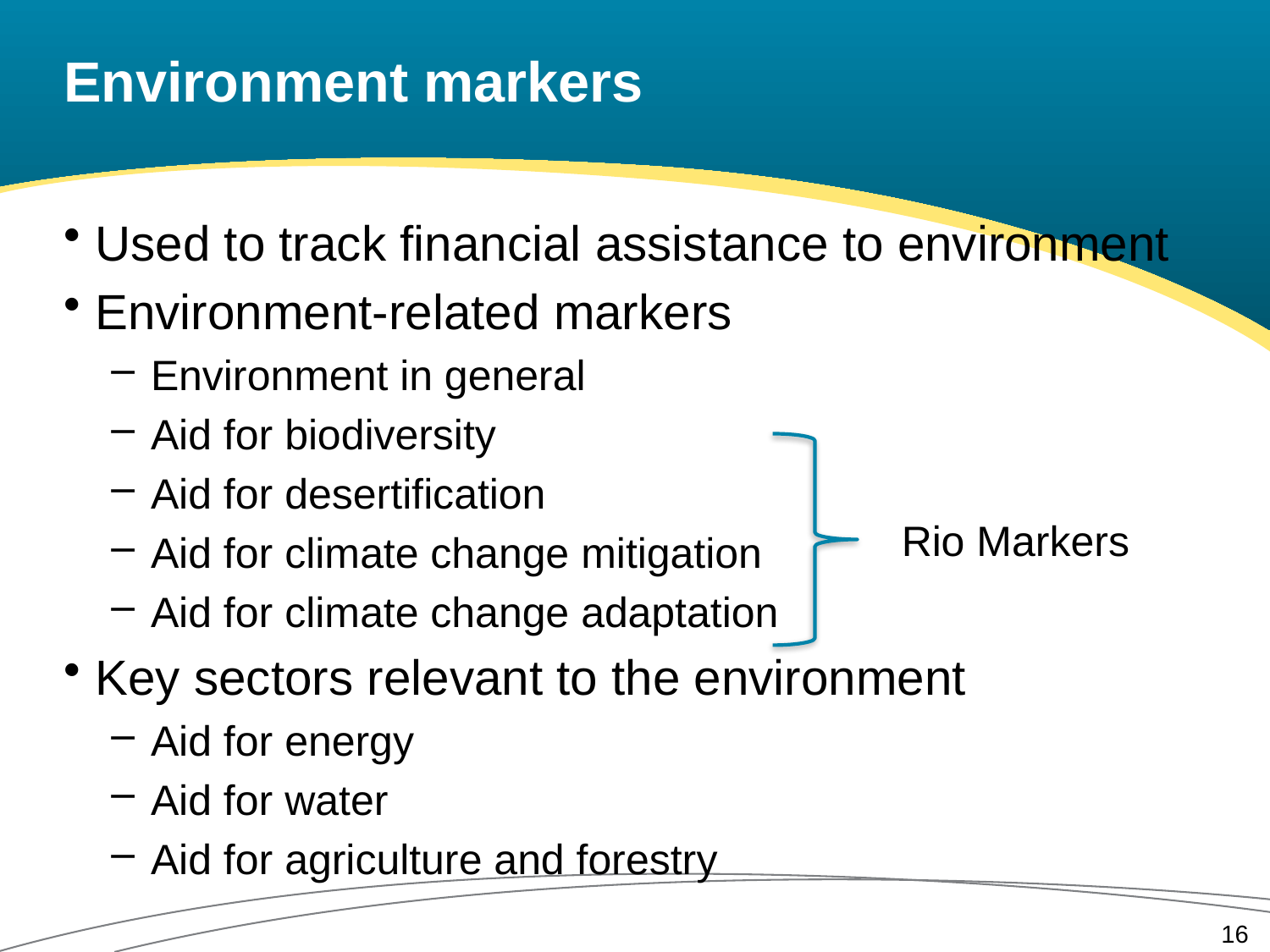

# Environment markers
Used to track financial assistance to environment
Environment-related markers
Environment in general
Aid for biodiversity
Aid for desertification
Aid for climate change mitigation
Aid for climate change adaptation
Key sectors relevant to the environment
Aid for energy
Aid for water
Aid for agriculture and forestry

Rio Markers
16